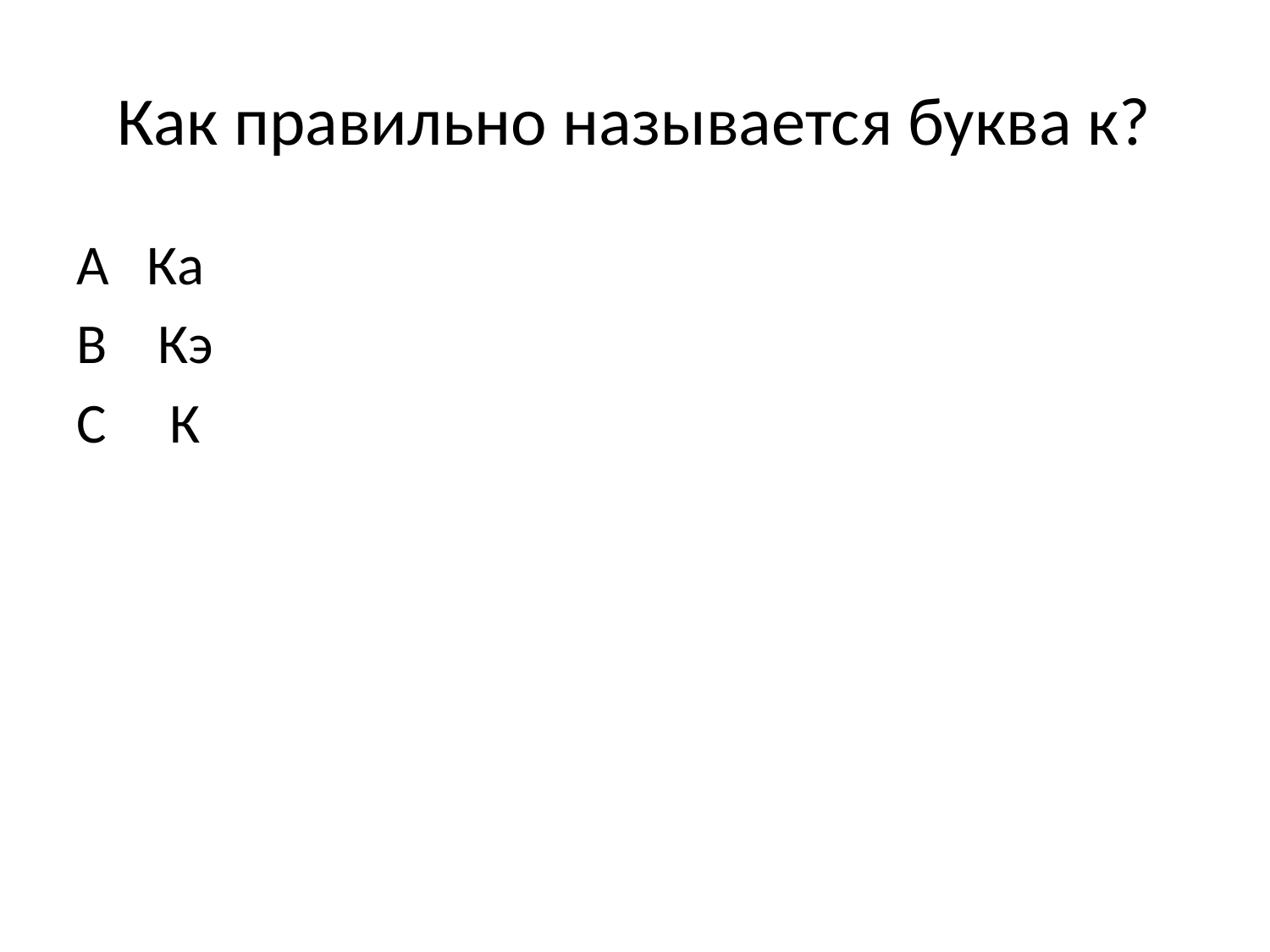

# Как правильно называется буква к?
А   Ка
В    Кэ
С     К